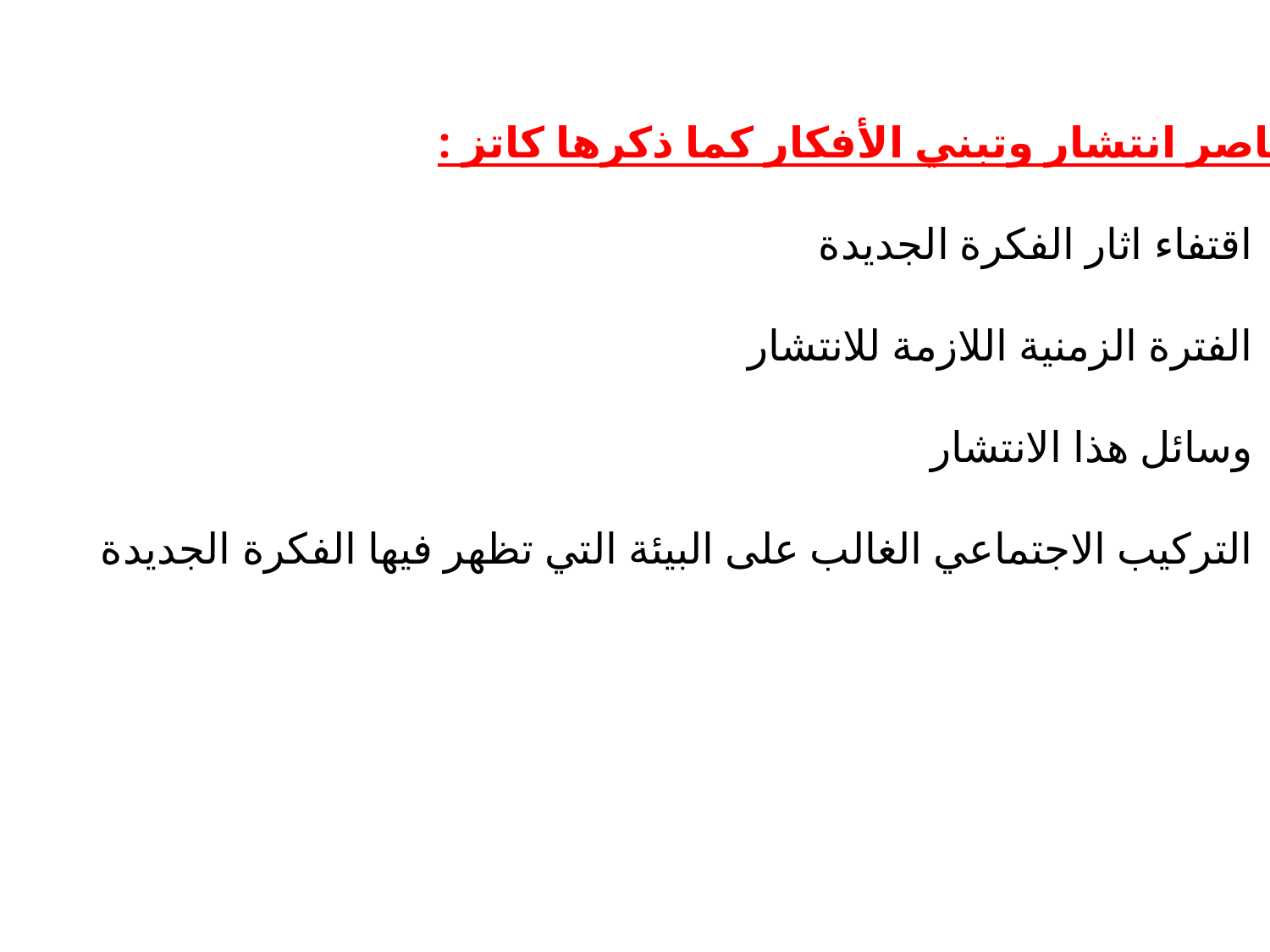

عناصر انتشار وتبني الأفكار كما ذكرها كاتز :

اقتفاء اثار الفكرة الجديدة

الفترة الزمنية اللازمة للانتشار

وسائل هذا الانتشار

التركيب الاجتماعي الغالب على البيئة التي تظهر فيها الفكرة الجديدة